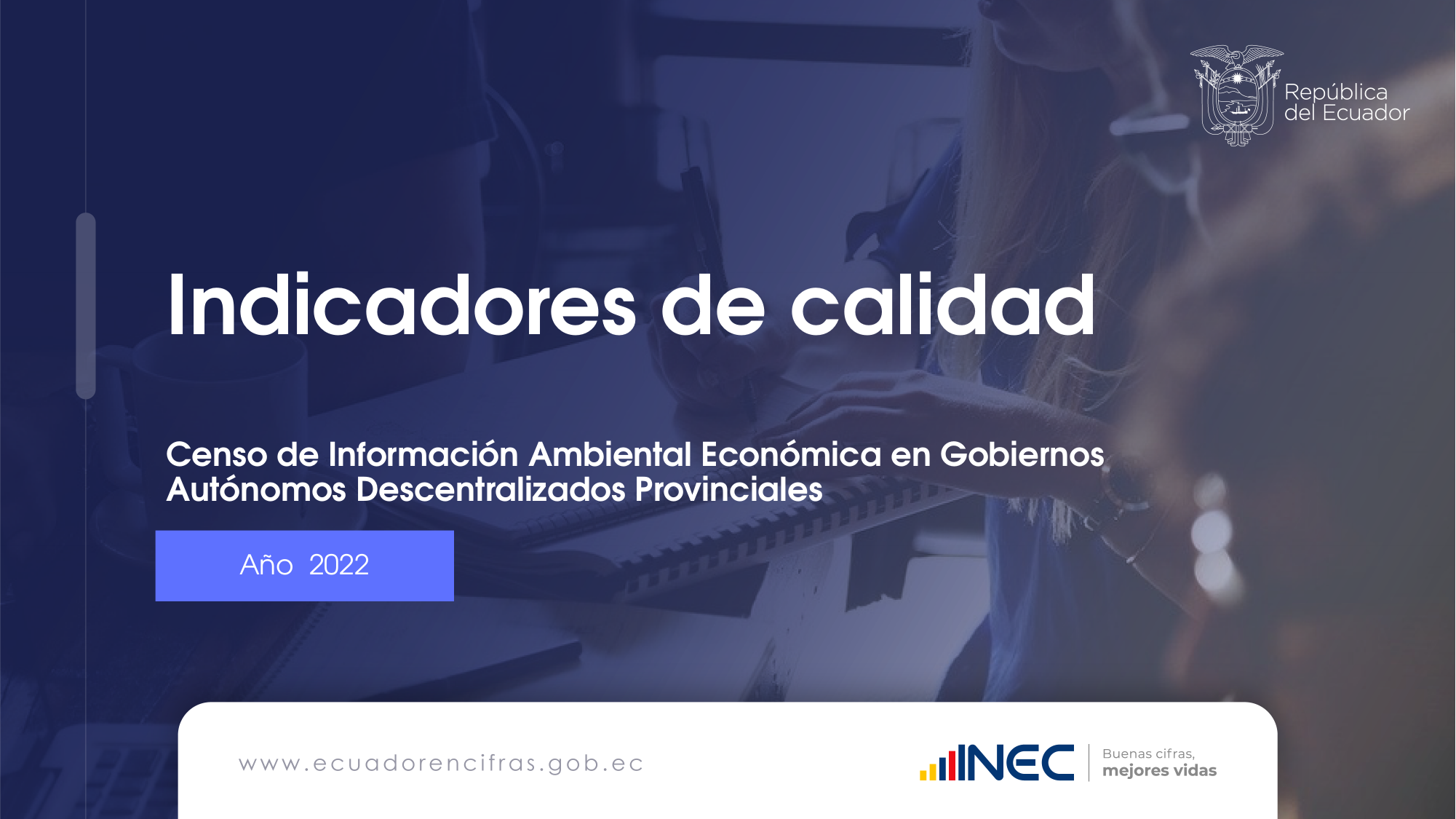

# Indicadores de calidad
Censo de Información Ambiental Económica en Gobiernos Autónomos Descentralizados Provinciales
Año  2022